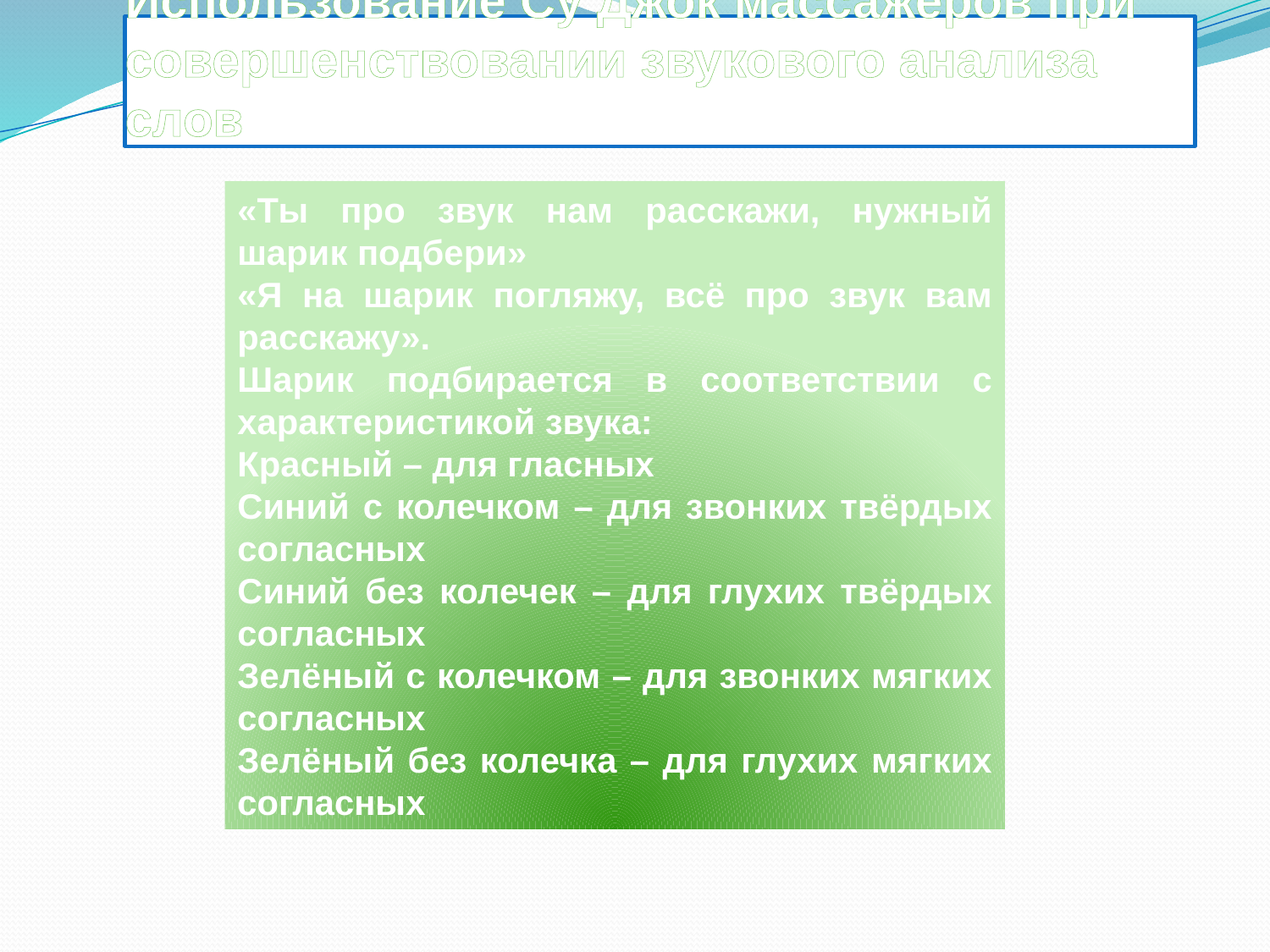

# Использование Су Джок массажёров при совершенствовании звукового анализа слов
«Ты про звук нам расскажи, нужный шарик подбери»
«Я на шарик погляжу, всё про звук вам расскажу».
Шарик подбирается в соответствии с характеристикой звука:
Красный – для гласных
Синий с колечком – для звонких твёрдых согласных
Синий без колечек – для глухих твёрдых согласных
Зелёный с колечком – для звонких мягких согласных
Зелёный без колечка – для глухих мягких согласных